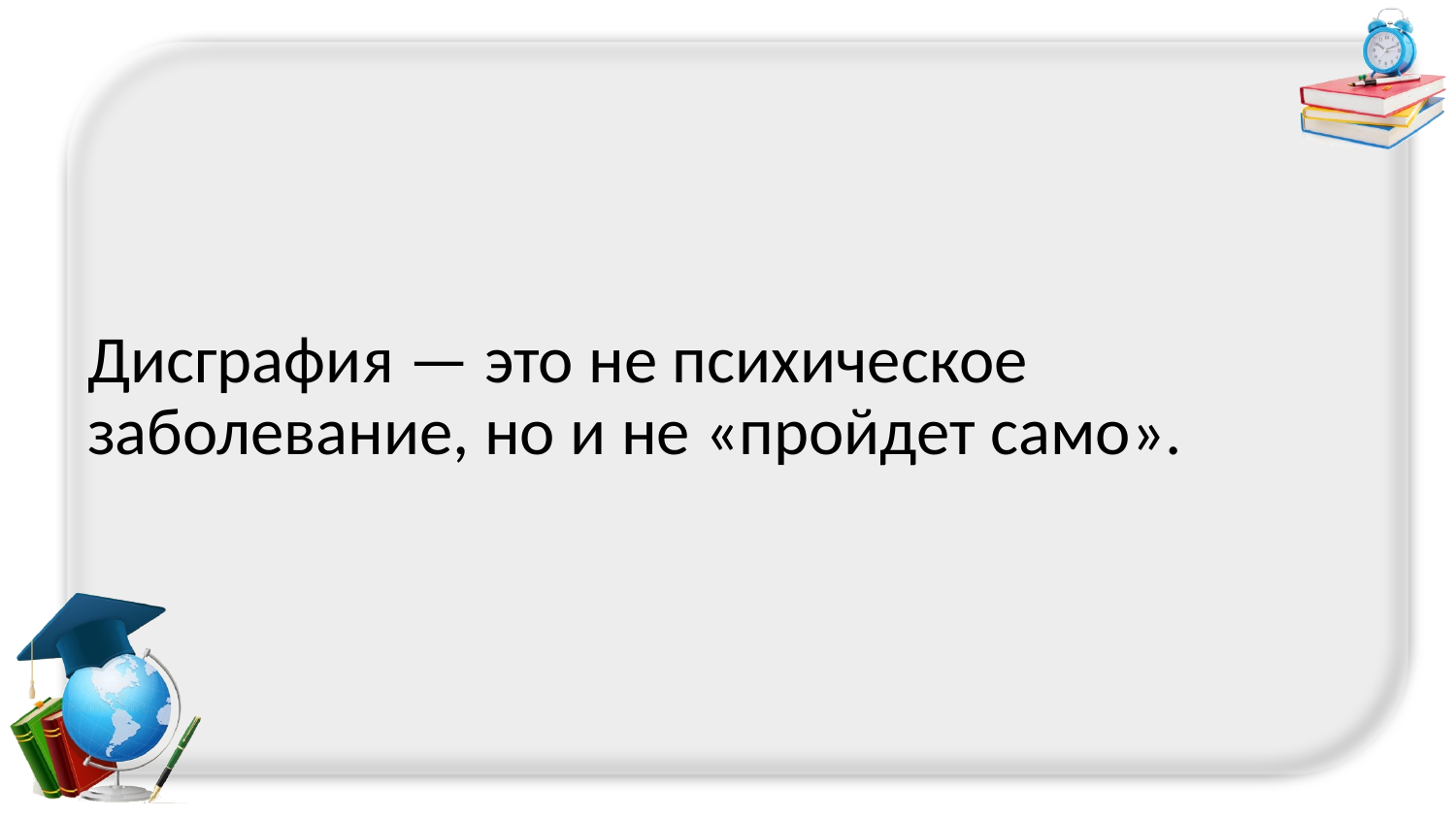

# Дисграфия — это не психическое заболевание, но и не «пройдет само».